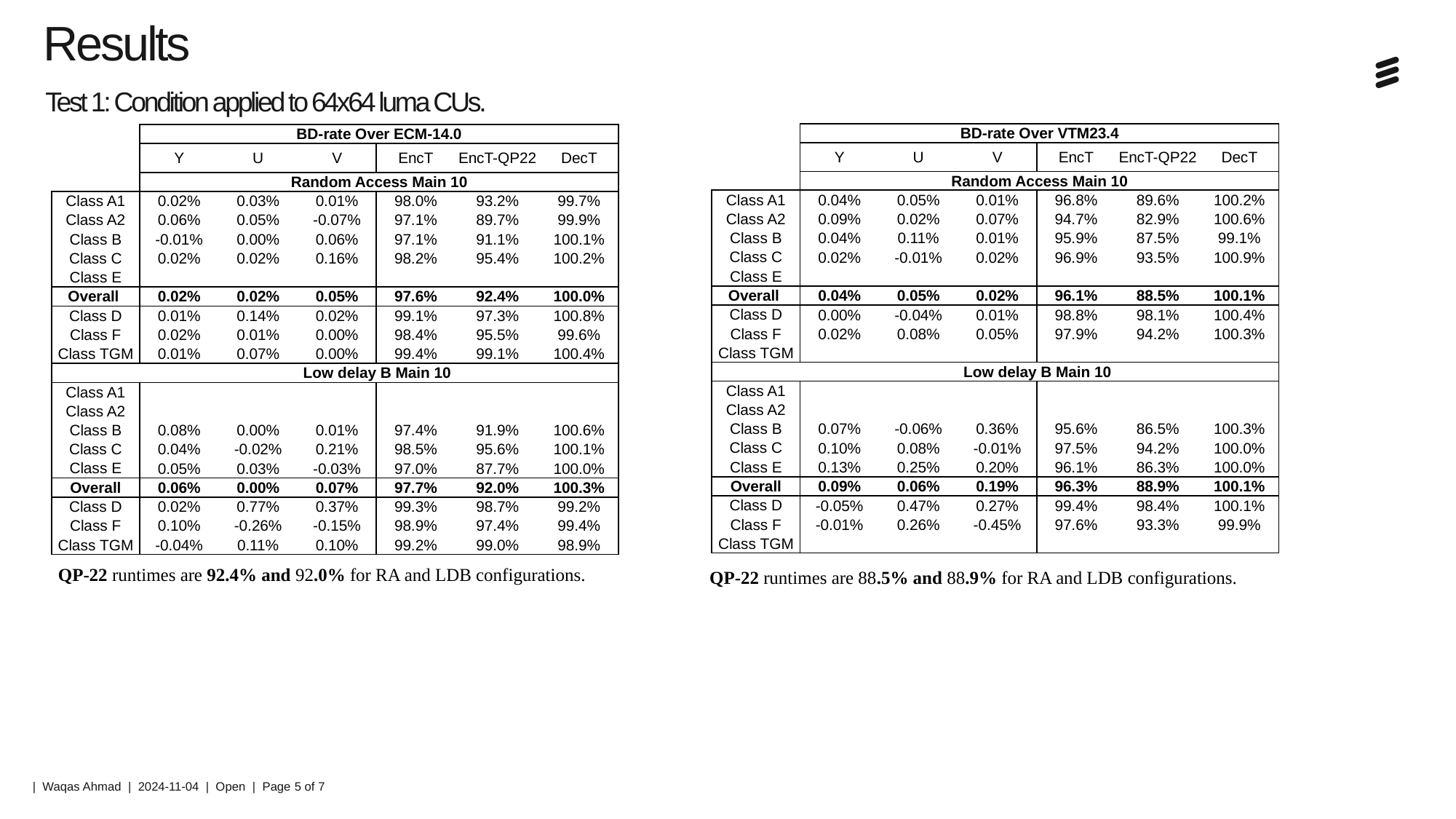

Results
Test 1: Condition applied to 64x64 luma CUs.
|  | BD-rate Over VTM23.4 |  |  |  |  |  |
| --- | --- | --- | --- | --- | --- | --- |
|  | Y | U | V | EncT | EncT-QP22 | DecT |
|  | Random Access Main 10 |  |  |  |  |  |
| Class A1 | 0.04% | 0.05% | 0.01% | 96.8% | 89.6% | 100.2% |
| Class A2 | 0.09% | 0.02% | 0.07% | 94.7% | 82.9% | 100.6% |
| Class B | 0.04% | 0.11% | 0.01% | 95.9% | 87.5% | 99.1% |
| Class C | 0.02% | -0.01% | 0.02% | 96.9% | 93.5% | 100.9% |
| Class E |  |  |  |  |  |  |
| Overall | 0.04% | 0.05% | 0.02% | 96.1% | 88.5% | 100.1% |
| Class D | 0.00% | -0.04% | 0.01% | 98.8% | 98.1% | 100.4% |
| Class F | 0.02% | 0.08% | 0.05% | 97.9% | 94.2% | 100.3% |
| Class TGM |  |  |  |  |  |  |
|  | Low delay B Main 10 |  |  |  |  |  |
| Class A1 |  |  |  |  |  |  |
| Class A2 |  |  |  |  |  |  |
| Class B | 0.07% | -0.06% | 0.36% | 95.6% | 86.5% | 100.3% |
| Class C | 0.10% | 0.08% | -0.01% | 97.5% | 94.2% | 100.0% |
| Class E | 0.13% | 0.25% | 0.20% | 96.1% | 86.3% | 100.0% |
| Overall | 0.09% | 0.06% | 0.19% | 96.3% | 88.9% | 100.1% |
| Class D | -0.05% | 0.47% | 0.27% | 99.4% | 98.4% | 100.1% |
| Class F | -0.01% | 0.26% | -0.45% | 97.6% | 93.3% | 99.9% |
| Class TGM |  |  |  |  |  |  |
|  | BD-rate Over ECM-14.0 |  |  |  |  |  |
| --- | --- | --- | --- | --- | --- | --- |
|  | Y | U | V | EncT | EncT-QP22 | DecT |
|  | Random Access Main 10 |  |  |  |  |  |
| Class A1 | 0.02% | 0.03% | 0.01% | 98.0% | 93.2% | 99.7% |
| Class A2 | 0.06% | 0.05% | -0.07% | 97.1% | 89.7% | 99.9% |
| Class B | -0.01% | 0.00% | 0.06% | 97.1% | 91.1% | 100.1% |
| Class C | 0.02% | 0.02% | 0.16% | 98.2% | 95.4% | 100.2% |
| Class E |  |  |  |  |  |  |
| Overall | 0.02% | 0.02% | 0.05% | 97.6% | 92.4% | 100.0% |
| Class D | 0.01% | 0.14% | 0.02% | 99.1% | 97.3% | 100.8% |
| Class F | 0.02% | 0.01% | 0.00% | 98.4% | 95.5% | 99.6% |
| Class TGM | 0.01% | 0.07% | 0.00% | 99.4% | 99.1% | 100.4% |
|  | Low delay B Main 10 |  |  |  |  |  |
| Class A1 |  |  |  |  |  |  |
| Class A2 |  |  |  |  |  |  |
| Class B | 0.08% | 0.00% | 0.01% | 97.4% | 91.9% | 100.6% |
| Class C | 0.04% | -0.02% | 0.21% | 98.5% | 95.6% | 100.1% |
| Class E | 0.05% | 0.03% | -0.03% | 97.0% | 87.7% | 100.0% |
| Overall | 0.06% | 0.00% | 0.07% | 97.7% | 92.0% | 100.3% |
| Class D | 0.02% | 0.77% | 0.37% | 99.3% | 98.7% | 99.2% |
| Class F | 0.10% | -0.26% | -0.15% | 98.9% | 97.4% | 99.4% |
| Class TGM | -0.04% | 0.11% | 0.10% | 99.2% | 99.0% | 98.9% |
QP-22 runtimes are 92.4% and 92.0% for RA and LDB configurations.
QP-22 runtimes are 88.5% and 88.9% for RA and LDB configurations.